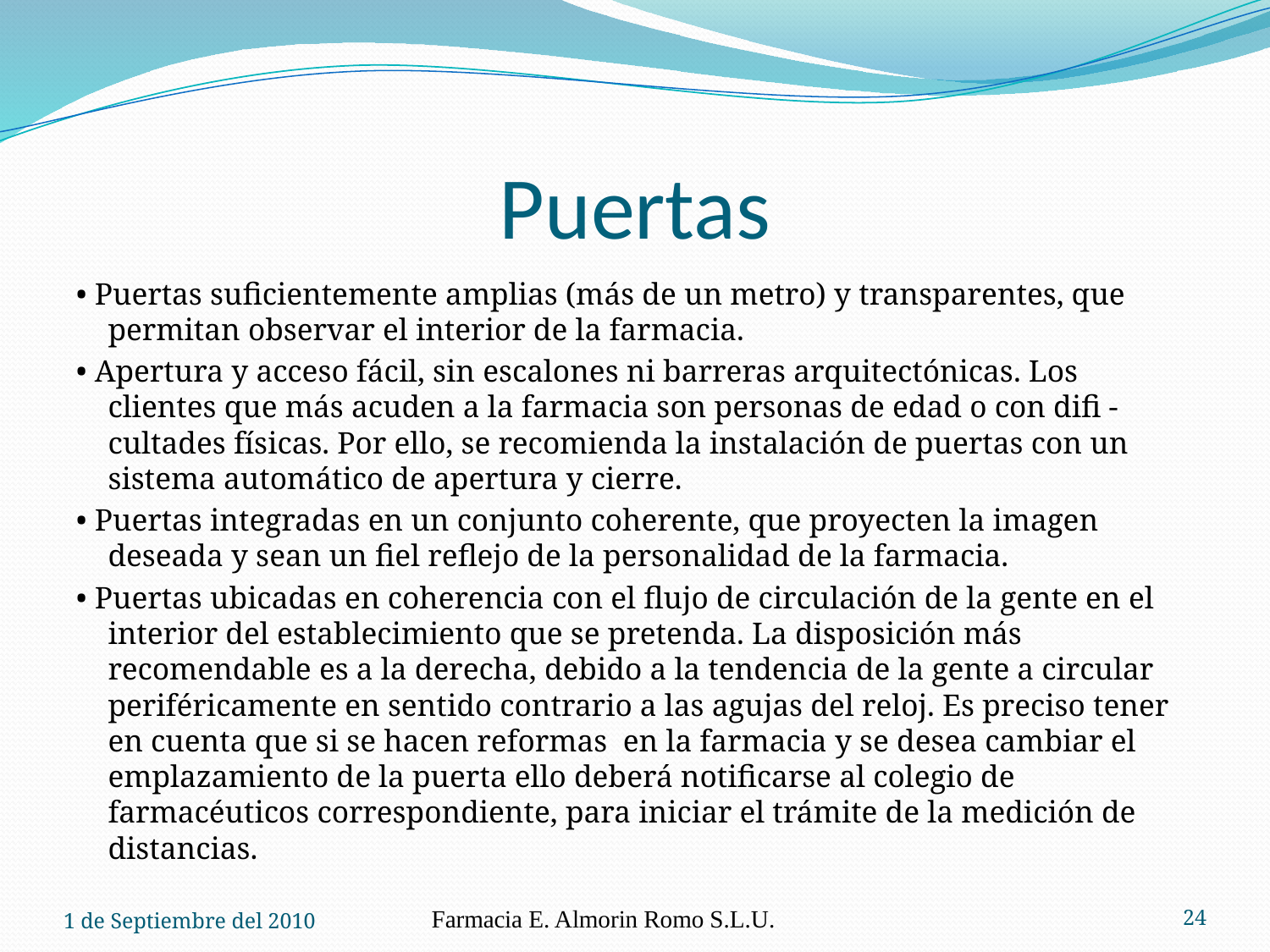

# Puertas
• Puertas suficientemente amplias (más de un metro) y transparentes, que permitan observar el interior de la farmacia.
• Apertura y acceso fácil, sin escalones ni barreras arquitectónicas. Los clientes que más acuden a la farmacia son personas de edad o con difi - cultades físicas. Por ello, se recomienda la instalación de puertas con un sistema automático de apertura y cierre.
• Puertas integradas en un conjunto coherente, que proyecten la imagen deseada y sean un fiel reflejo de la personalidad de la farmacia.
• Puertas ubicadas en coherencia con el flujo de circulación de la gente en el interior del establecimiento que se pretenda. La disposición más recomendable es a la derecha, debido a la tendencia de la gente a circular  periféricamente en sentido contrario a las agujas del reloj. Es preciso tener en cuenta que si se hacen reformas  en la farmacia y se desea cambiar el emplazamiento de la puerta ello deberá notificarse al colegio de farmacéuticos correspondiente, para iniciar el trámite de la medición de distancias.
1 de Septiembre del 2010
Farmacia E. Almorin Romo S.L.U.
24